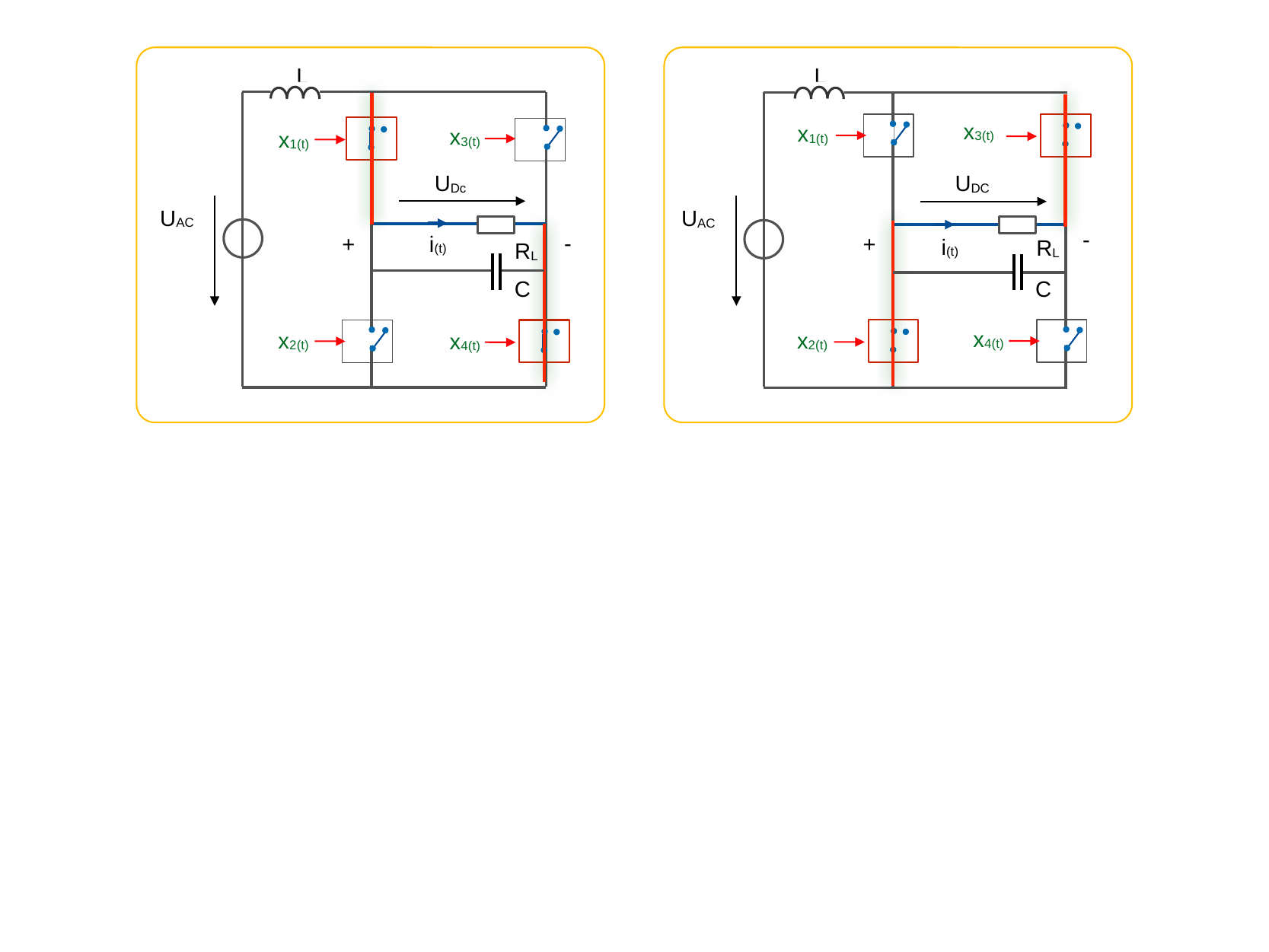

L
L

x3(t)

x1(t)
x3(t)

x1(t)

UDc
UDC

UAC
UAC

-

-

+
i(t)

+
i(t)
RL
RL

C
C

x4(t)

x2(t)
x2(t)
x4(t)